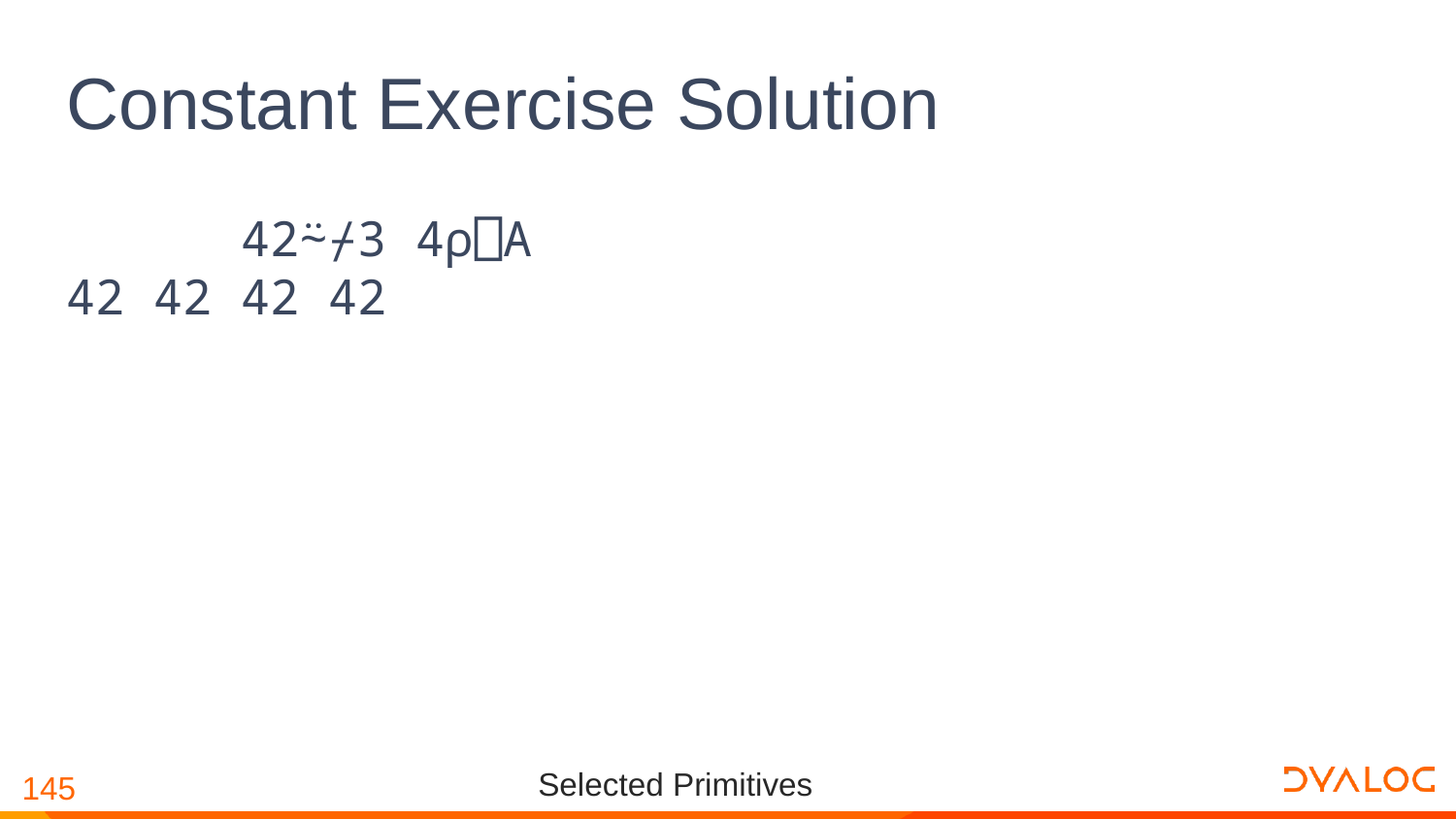

# Constant Exercise Solution
      42⍨⌿3 4⍴⎕A
42 42 42 42